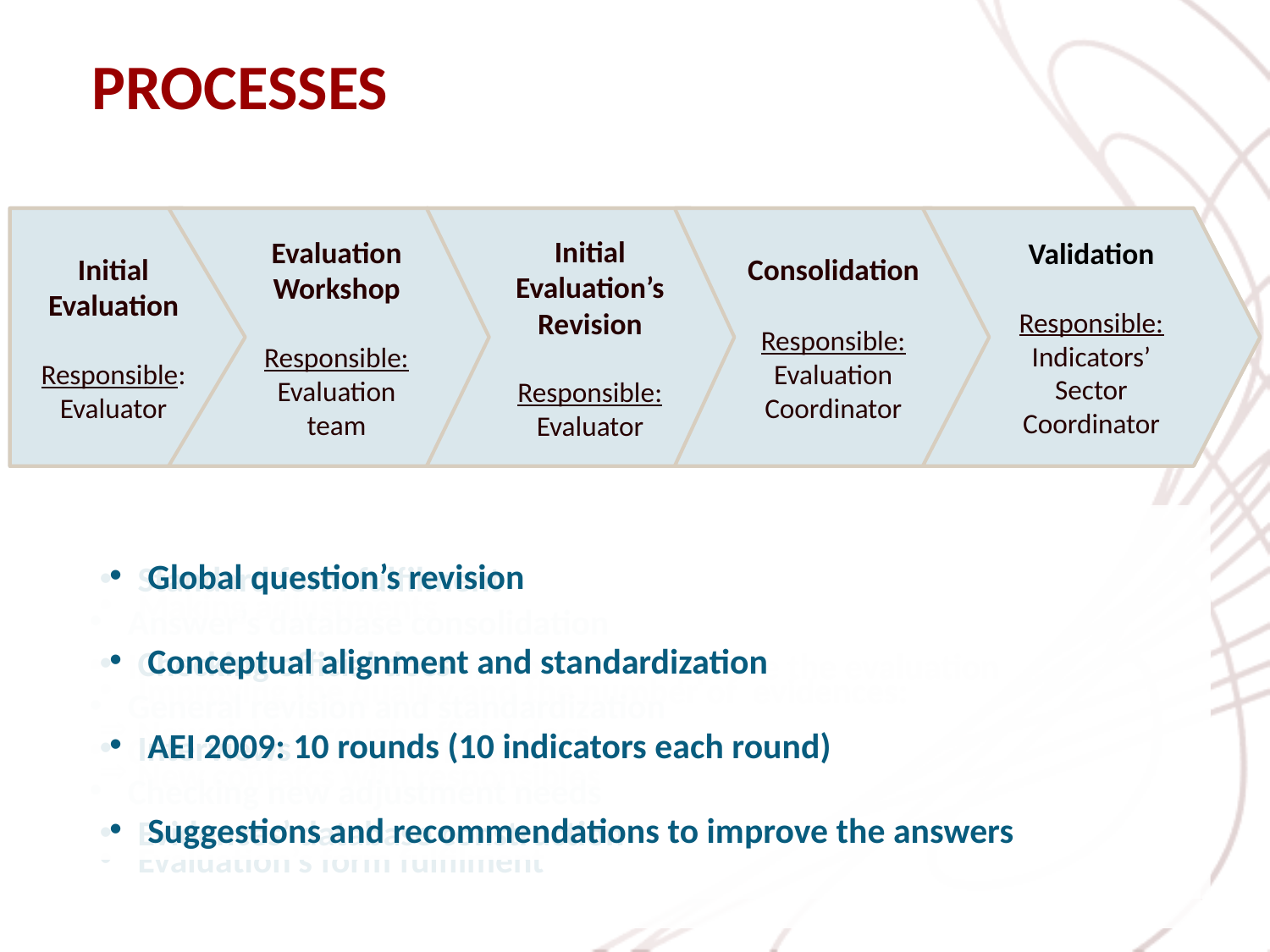

PROCESSES
Initial Evaluation

Responsible: Evaluator
Initial Evaluation

Responsible: Evaluator
Evaluation Workshop

Responsible: Evaluation team
Evaluation Workshop

Responsible: Evaluation team
Revisionof the Initial Evaluation

Responsible: Evaluator
Initial Evaluation’s Revision

Responsible: Evaluator
Consolidation

Responsible: Evaluation Coordinator
Consolidation

Responsible: Evaluation Coordinator
Validation

Responsible: Indicators Sector Coordinator
Validation

Responsible: Indicators’ Sector Coordinator

 Global question’s revision

 Conceptual alignment and standardization

 AEI 2009: 10 rounds (10 indicators each round)

 Suggestions and recommendations to improve the answers

 Standard form fulfilment

 Checking official docs

 Interviews

 Evidences’ database construction

 Making adjustments

 Improving the quality and the number of  evidences:
 New sight through official docs
 New contatcs with responsibles

 Evaluation’s form fulfilment

 Answer’s database consolidation

 General revision and standardization

 Checking new adjustment needs

 Indicators’ Unity Coordinator has to approve the evaluation

 Checking adjustment needs